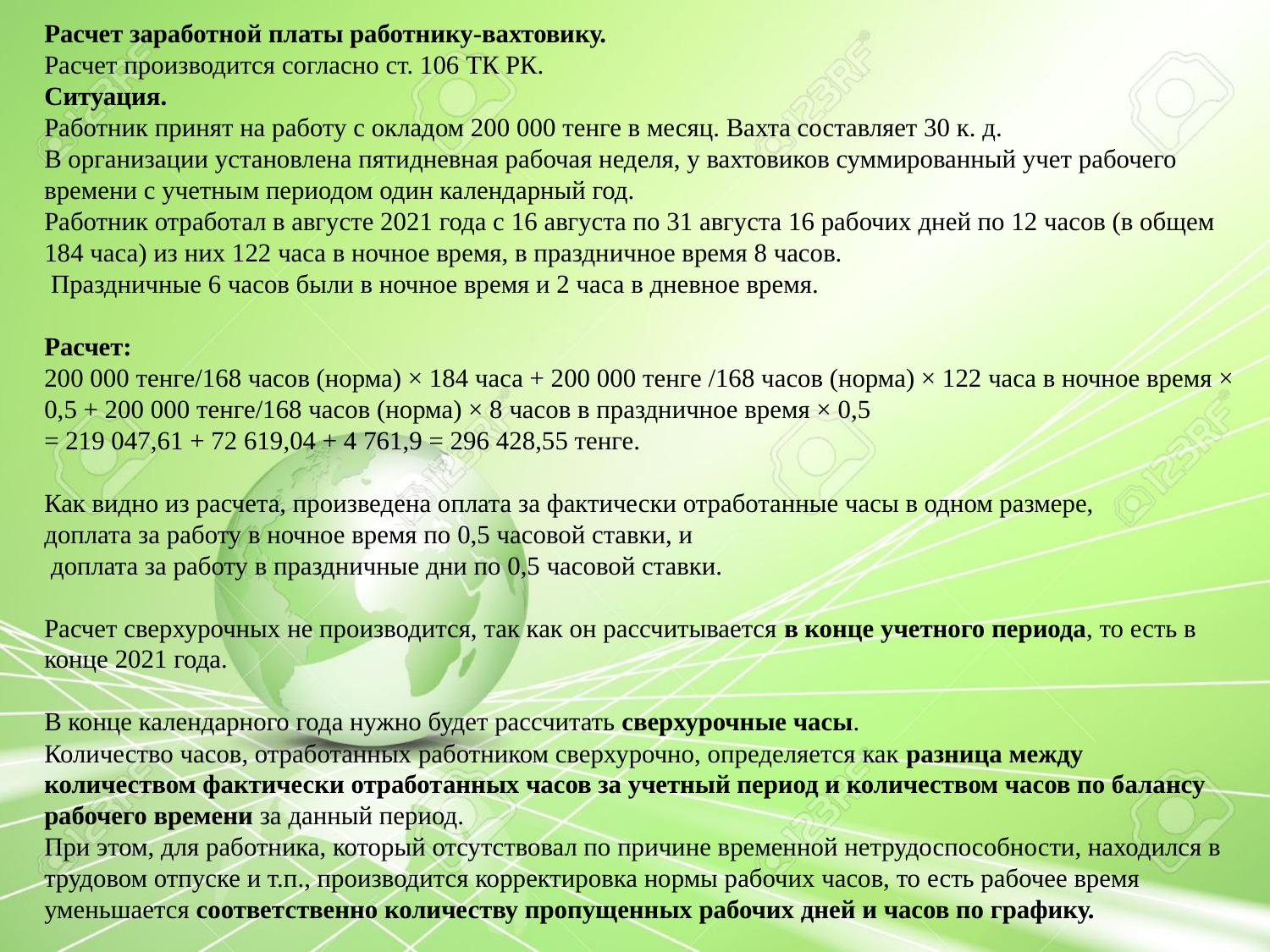

Расчет заработной платы работнику-вахтовику.
Расчет производится согласно ст. 106 ТК РК.
Ситуация.
Работник принят на работу с окладом 200 000 тенге в месяц. Вахта составляет 30 к. д.
В организации установлена пятидневная рабочая неделя, у вахтовиков суммированный учет рабочего времени с учетным периодом один календарный год.
Работник отработал в августе 2021 года с 16 августа по 31 августа 16 рабочих дней по 12 часов (в общем 184 часа) из них 122 часа в ночное время, в праздничное время 8 часов.
 Праздничные 6 часов были в ночное время и 2 часа в дневное время.

Расчет:
200 000 тенге/168 часов (норма) × 184 часа + 200 000 тенге /168 часов (норма) × 122 часа в ночное время × 0,5 + 200 000 тенге/168 часов (норма) × 8 часов в праздничное время × 0,5
= 219 047,61 + 72 619,04 + 4 761,9 = 296 428,55 тенге.

Как видно из расчета, произведена оплата за фактически отработанные часы в одном размере,
доплата за работу в ночное время по 0,5 часовой ставки, и
 доплата за работу в праздничные дни по 0,5 часовой ставки.

Расчет сверхурочных не производится, так как он рассчитывается в конце учетного периода, то есть в конце 2021 года.

В конце календарного года нужно будет рассчитать сверхурочные часы.
Количество часов, отработанных работником сверхурочно, определяется как разница между количеством фактически отработанных часов за учетный период и количеством часов по балансу рабочего времени за данный период.
При этом, для работника, который отсутствовал по причине временной нетрудоспособности, находился в трудовом отпуске и т.п., производится корректировка нормы рабочих часов, то есть рабочее время уменьшается соответственно количеству пропущенных рабочих дней и часов по графику.